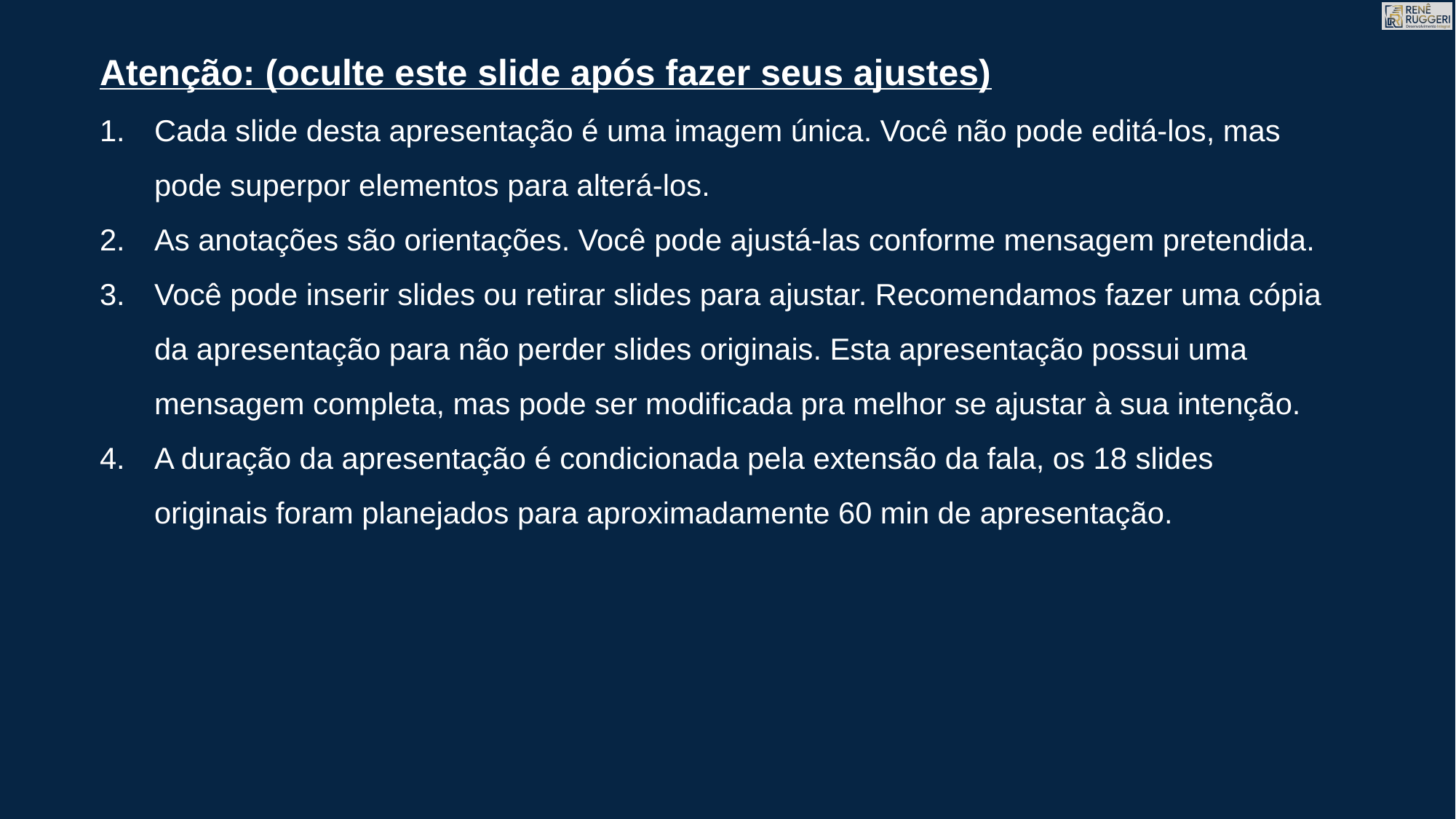

Atenção: (oculte este slide após fazer seus ajustes)
Cada slide desta apresentação é uma imagem única. Você não pode editá-los, mas pode superpor elementos para alterá-los.
As anotações são orientações. Você pode ajustá-las conforme mensagem pretendida.
Você pode inserir slides ou retirar slides para ajustar. Recomendamos fazer uma cópia da apresentação para não perder slides originais. Esta apresentação possui uma mensagem completa, mas pode ser modificada pra melhor se ajustar à sua intenção.
A duração da apresentação é condicionada pela extensão da fala, os 18 slides originais foram planejados para aproximadamente 60 min de apresentação.